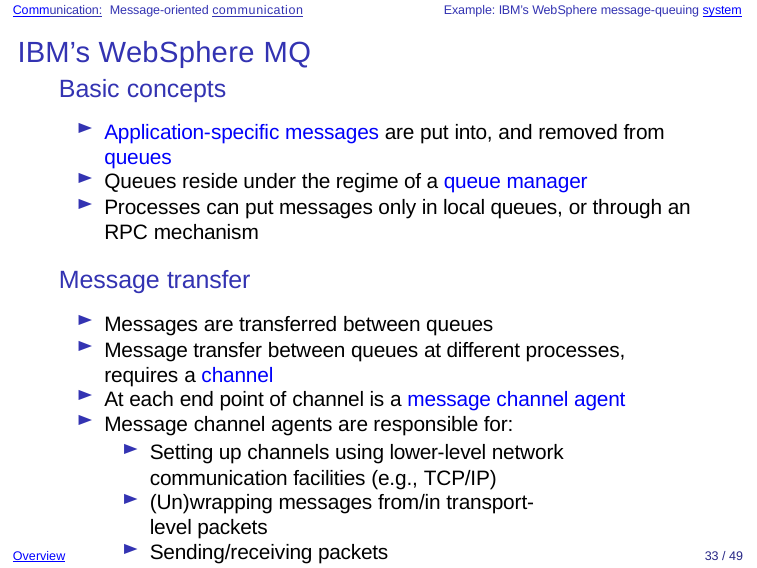

Communication: Message-oriented communication	Example: IBM’s WebSphere message-queuing system
# IBM’s WebSphere MQ
Basic concepts
Application-specific messages are put into, and removed from  queues
Queues reside under the regime of a queue manager
Processes can put messages only in local queues, or through an  RPC mechanism
Message transfer
Messages are transferred between queues
Message transfer between queues at different processes,  requires a channel
At each end point of channel is a message channel agent
Message channel agents are responsible for:
Setting up channels using lower-level network  communication facilities (e.g., TCP/IP)
(Un)wrapping messages from/in transport-level packets
Sending/receiving packets
Overview
33 / 49